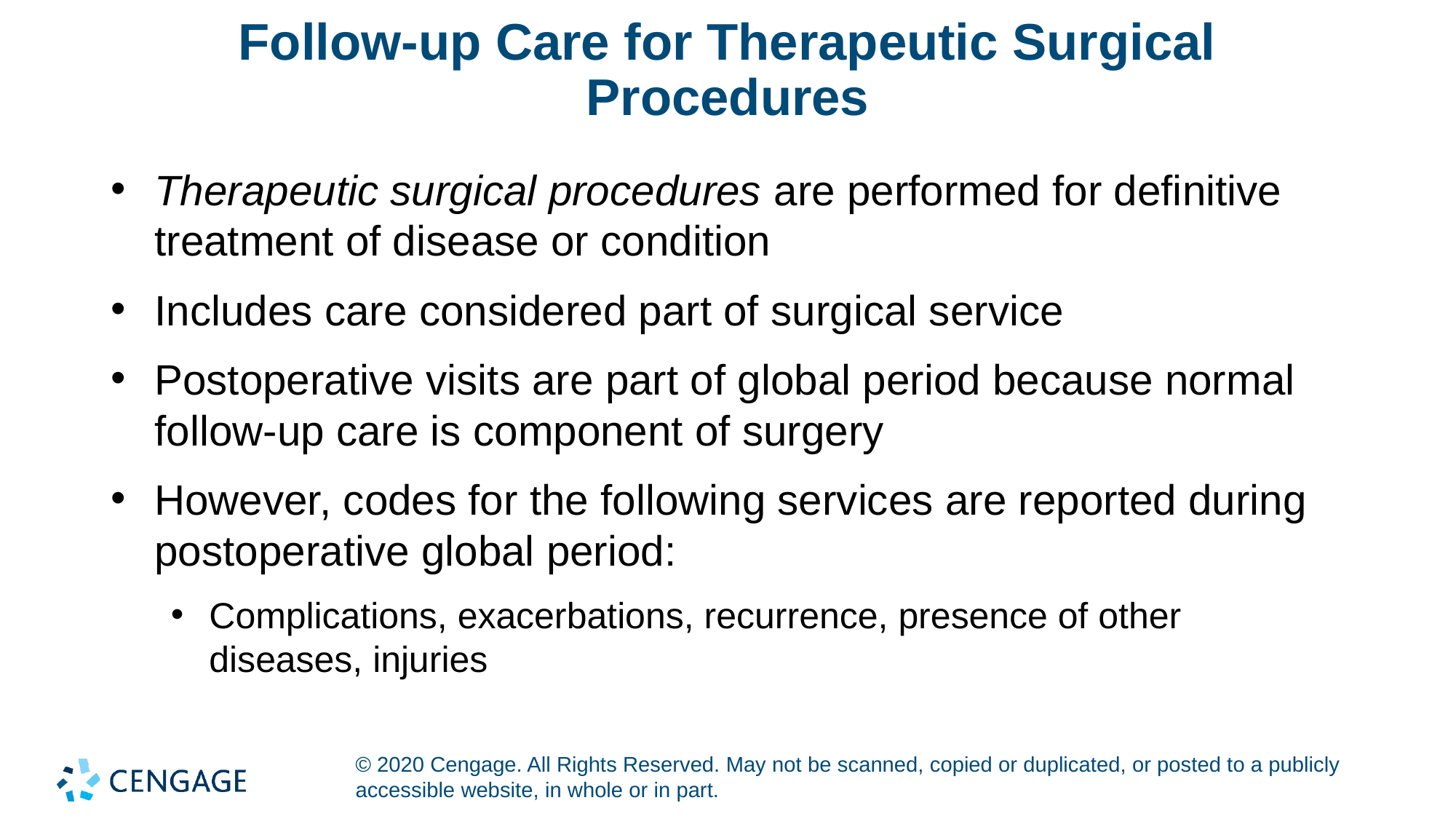

# Follow-up Care for Therapeutic Surgical Procedures
Therapeutic surgical procedures are performed for definitive treatment of disease or condition
Includes care considered part of surgical service
Postoperative visits are part of global period because normal follow-up care is component of surgery
However, codes for the following services are reported during postoperative global period:
Complications, exacerbations, recurrence, presence of other diseases, injuries